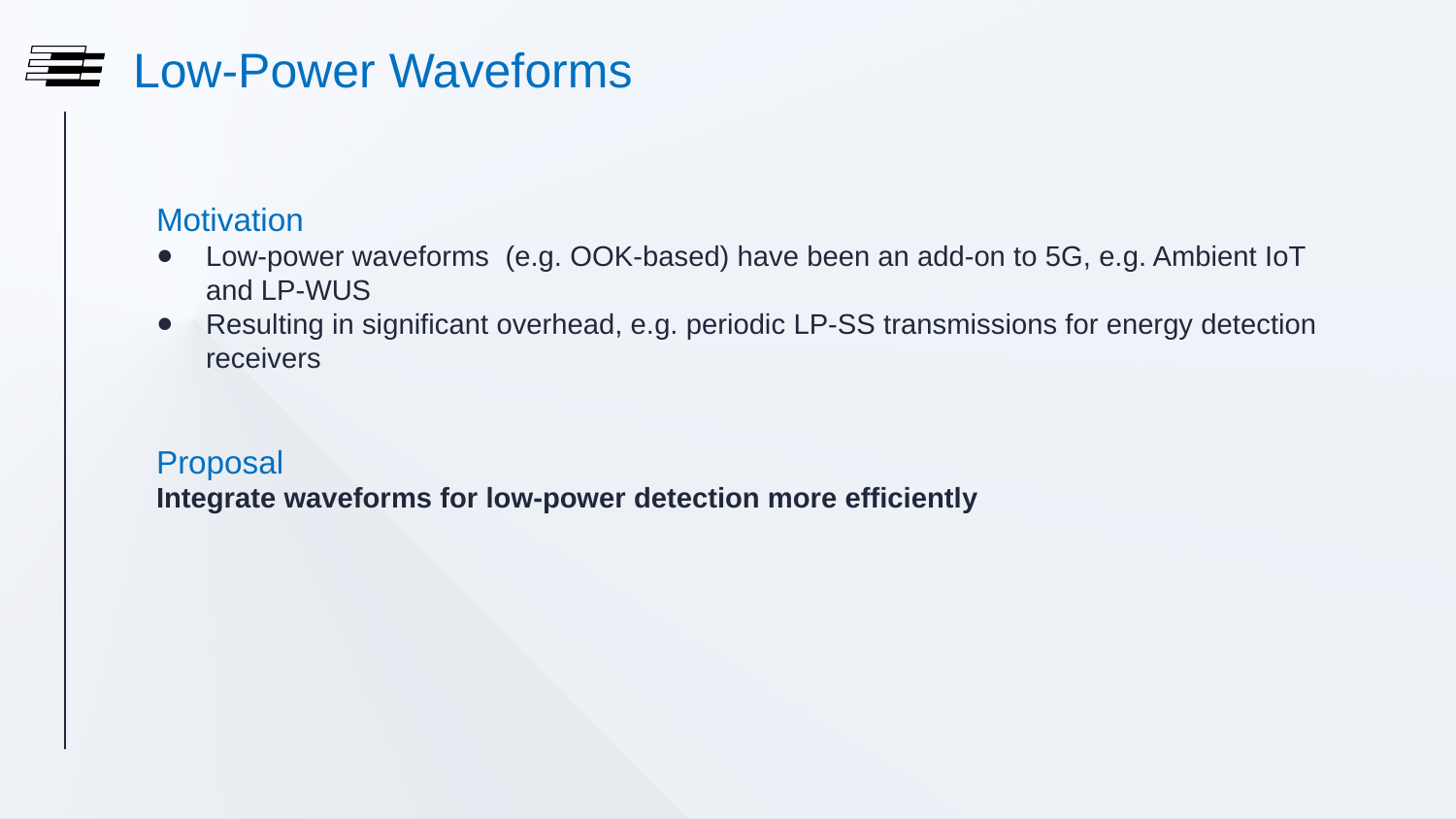

# Low-Power Waveforms
Motivation
Low-power waveforms  (e.g. OOK-based) have been an add-on to 5G, e.g. Ambient IoT and LP-WUS
Resulting in significant overhead, e.g. periodic LP-SS transmissions for energy detection receivers

Proposal
Integrate waveforms for low-power detection more efficiently